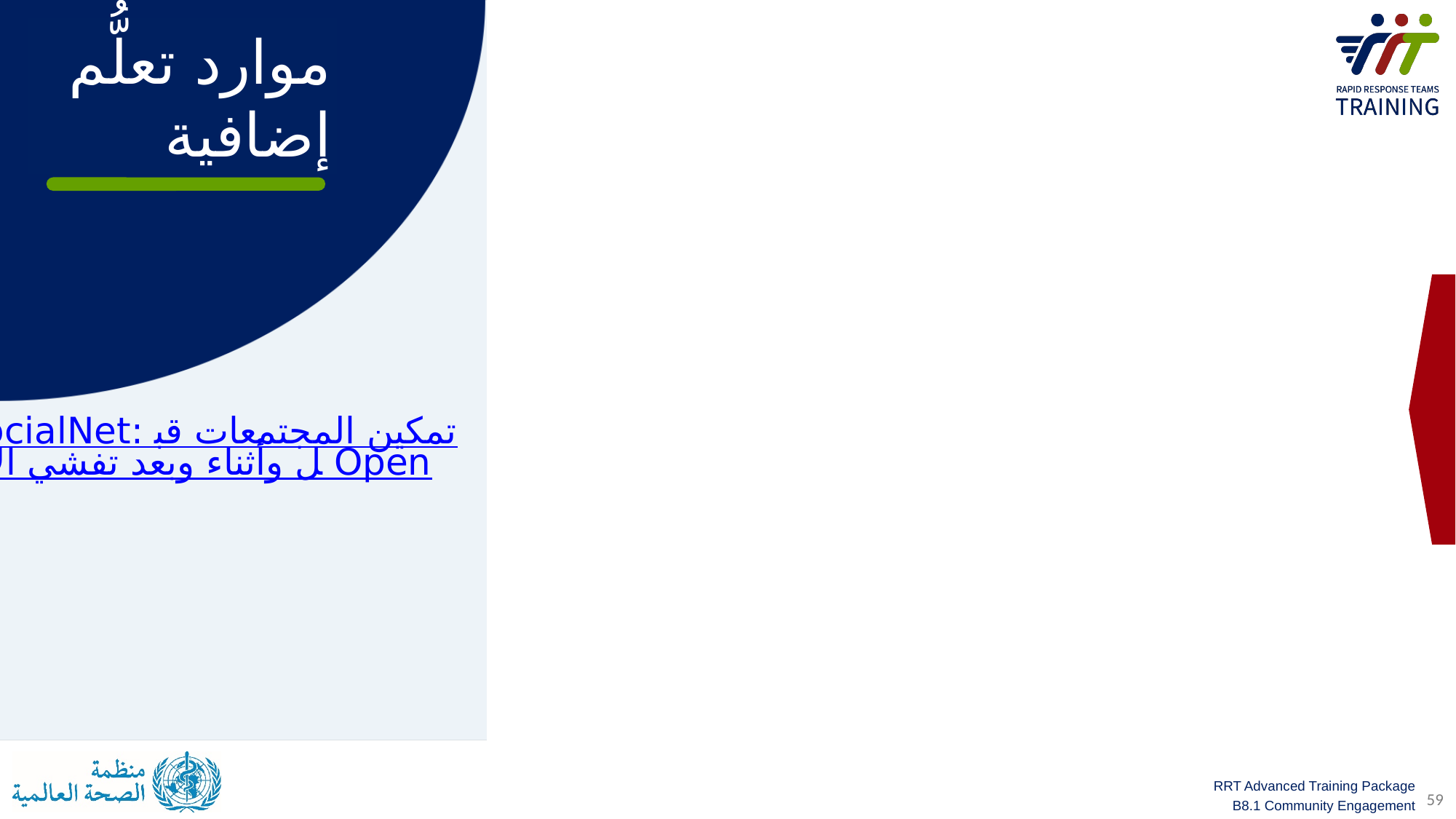

موارد تعلُّم
إضافية
سلسلة الدورات التدريبية SocialNet: تمكين المجتمعات قبل وأثناء وبعد تفشي الأمراض المعدية - على منصة OpenWHO